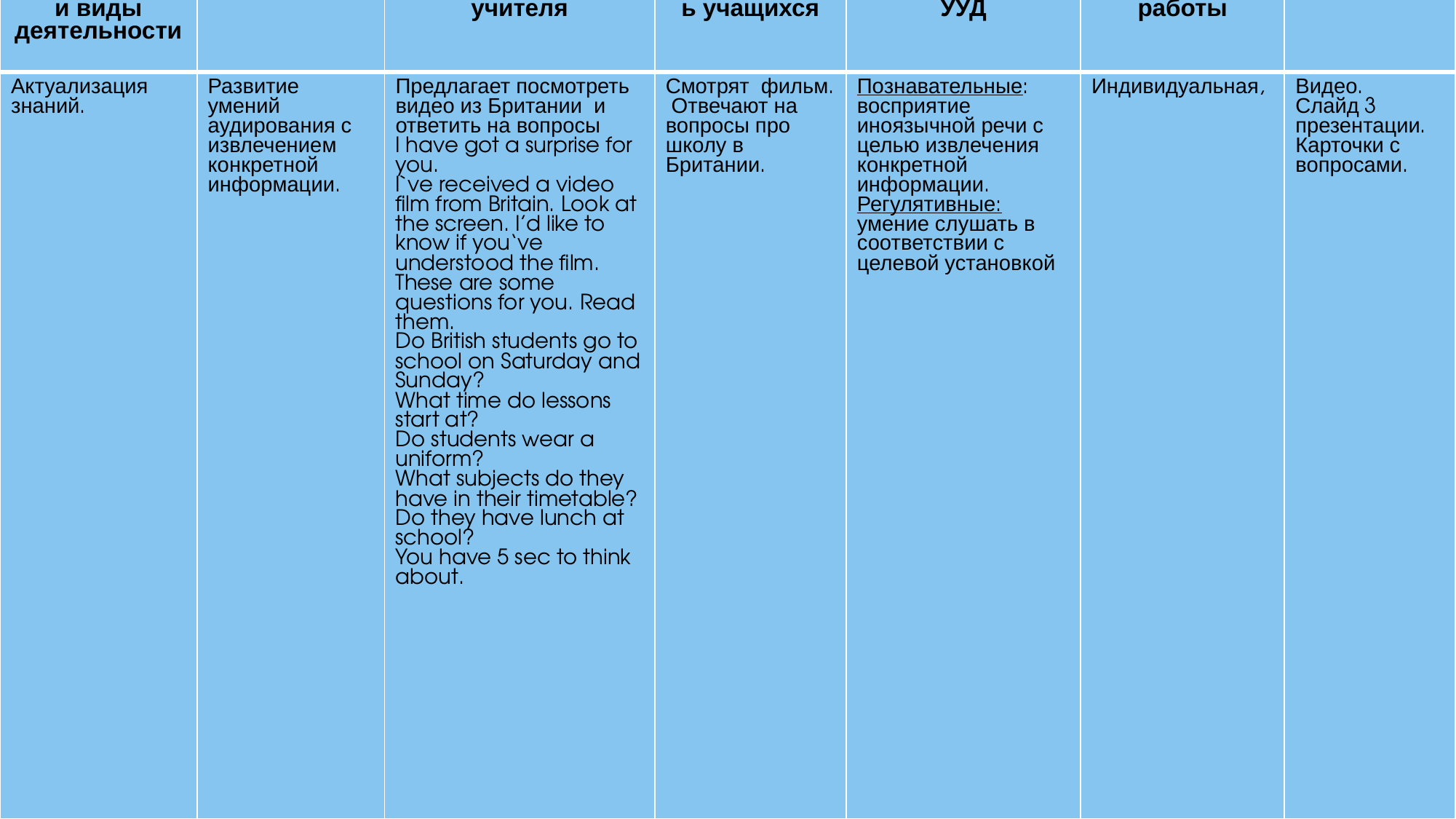

| Этапы урока и виды деятельности | Задачи | Деятельность учителя | Деятельность учащихся | Формируемые УУД | Формы работы | Ресурсы |
| --- | --- | --- | --- | --- | --- | --- |
| Актуализация знаний. | Развитие умений аудирования с извлечением конкретной информации. | Предлагает посмотреть видео из Британии и ответить на вопросы I have got a surprise for you. I`ve received a video film from Britain. Look at the screen. I’d like to know if you‘ve understood the film. These are some questions for you. Read them. Do British students go to school on Saturday and Sunday? What time do lessons start at? Do students wear a uniform? What subjects do they have in their timetable? Do they have lunch at school? You have 5 sec to think about. | Смотрят фильм. Отвечают на вопросы про школу в Британии. | Познавательные: восприятие иноязычной речи с целью извлечения конкретной информации. Регулятивные: умение слушать в соответствии с целевой установкой | Индивидуальная, | Видео. Слайд 3 презентации. Карточки с вопросами. |